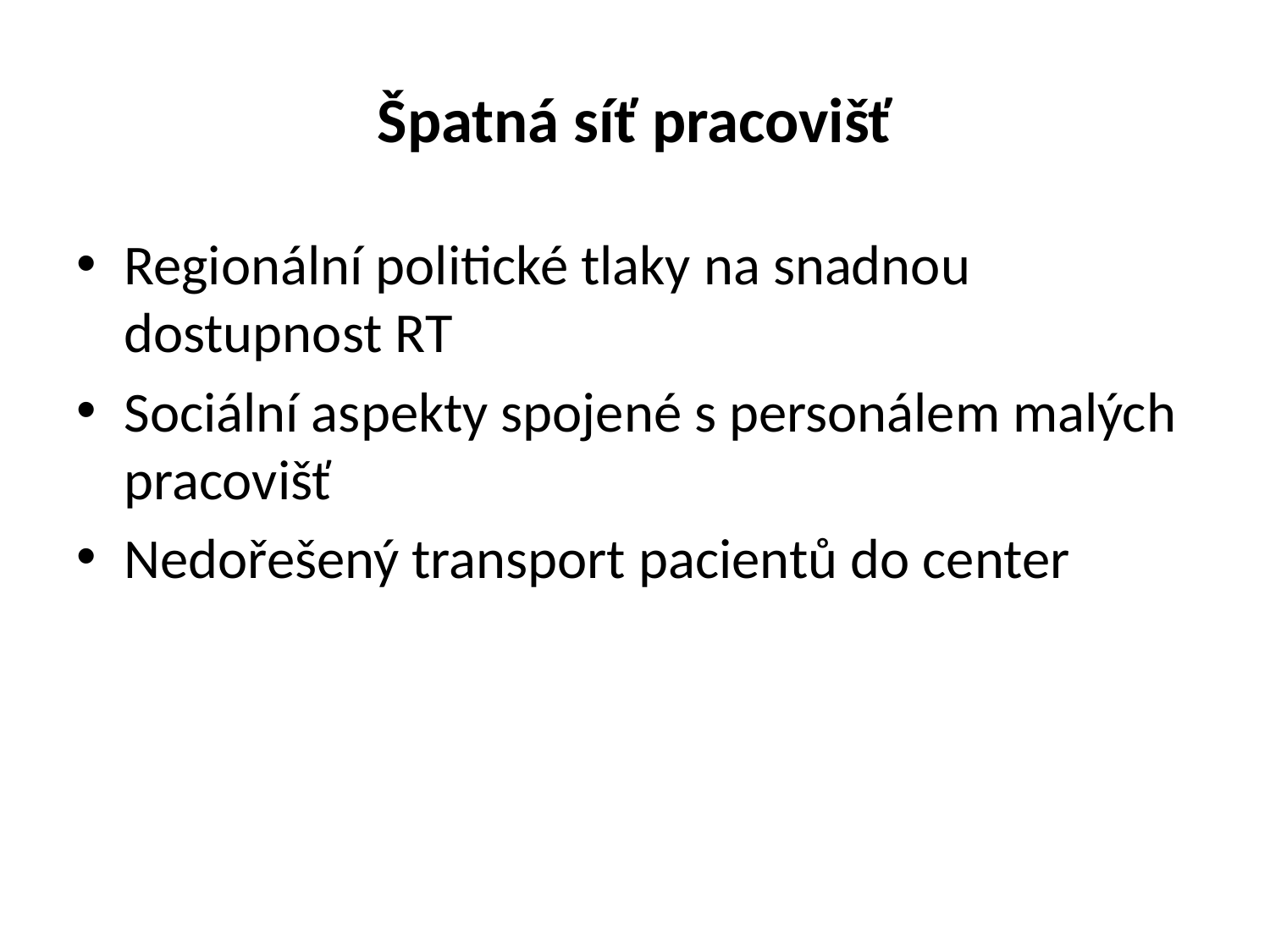

# Špatná síť pracovišť
Regionální politické tlaky na snadnou dostupnost RT
Sociální aspekty spojené s personálem malých pracovišť
Nedořešený transport pacientů do center